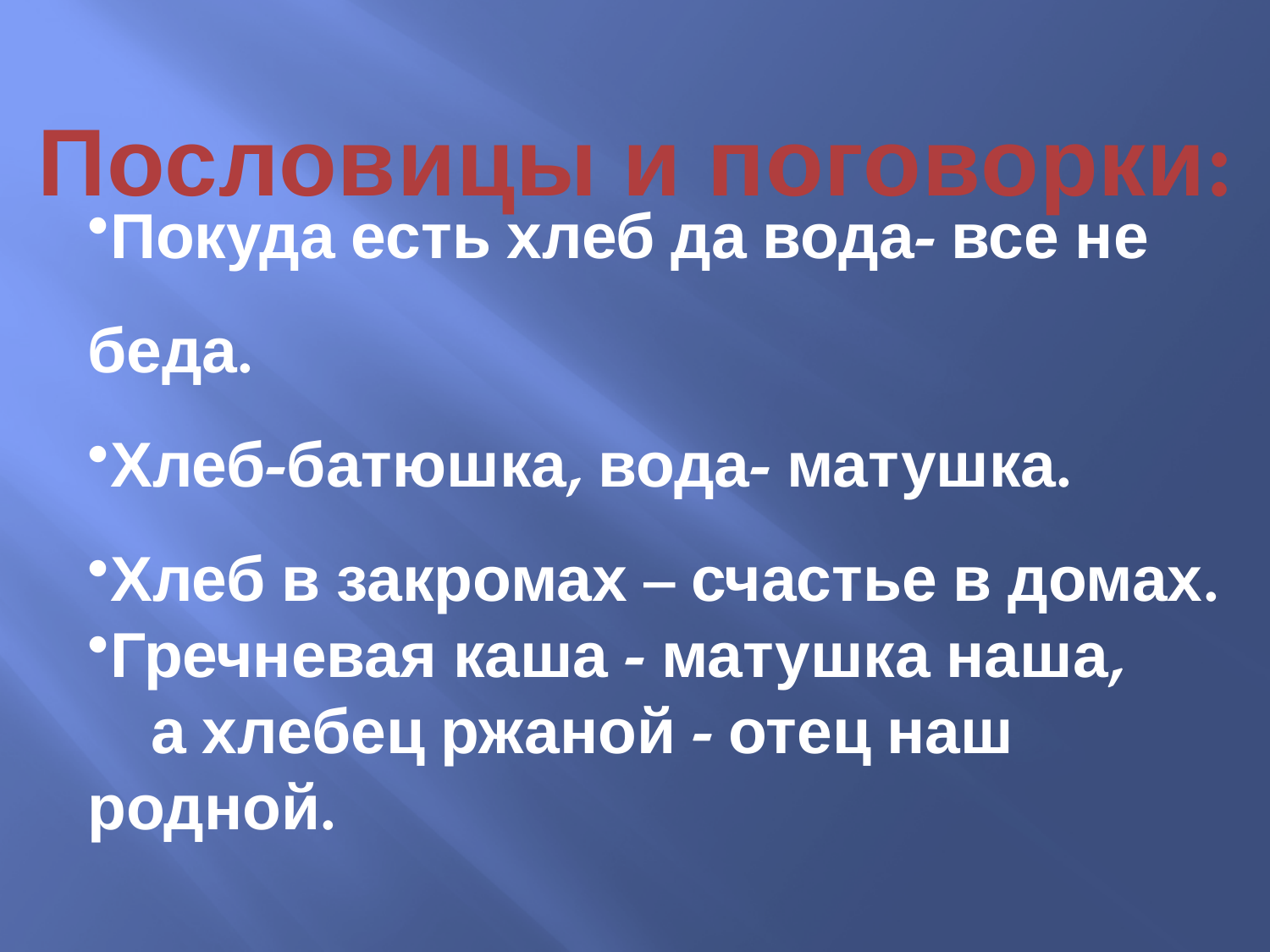

Пословицы и поговорки:

Покуда есть хлеб да вода- все не беда.
Хлеб-батюшка, вода- матушка.
Хлеб в закромах – счастье в домах.
Гречневая каша - матушка наша,
    а хлебец ржаной - отец наш родной.